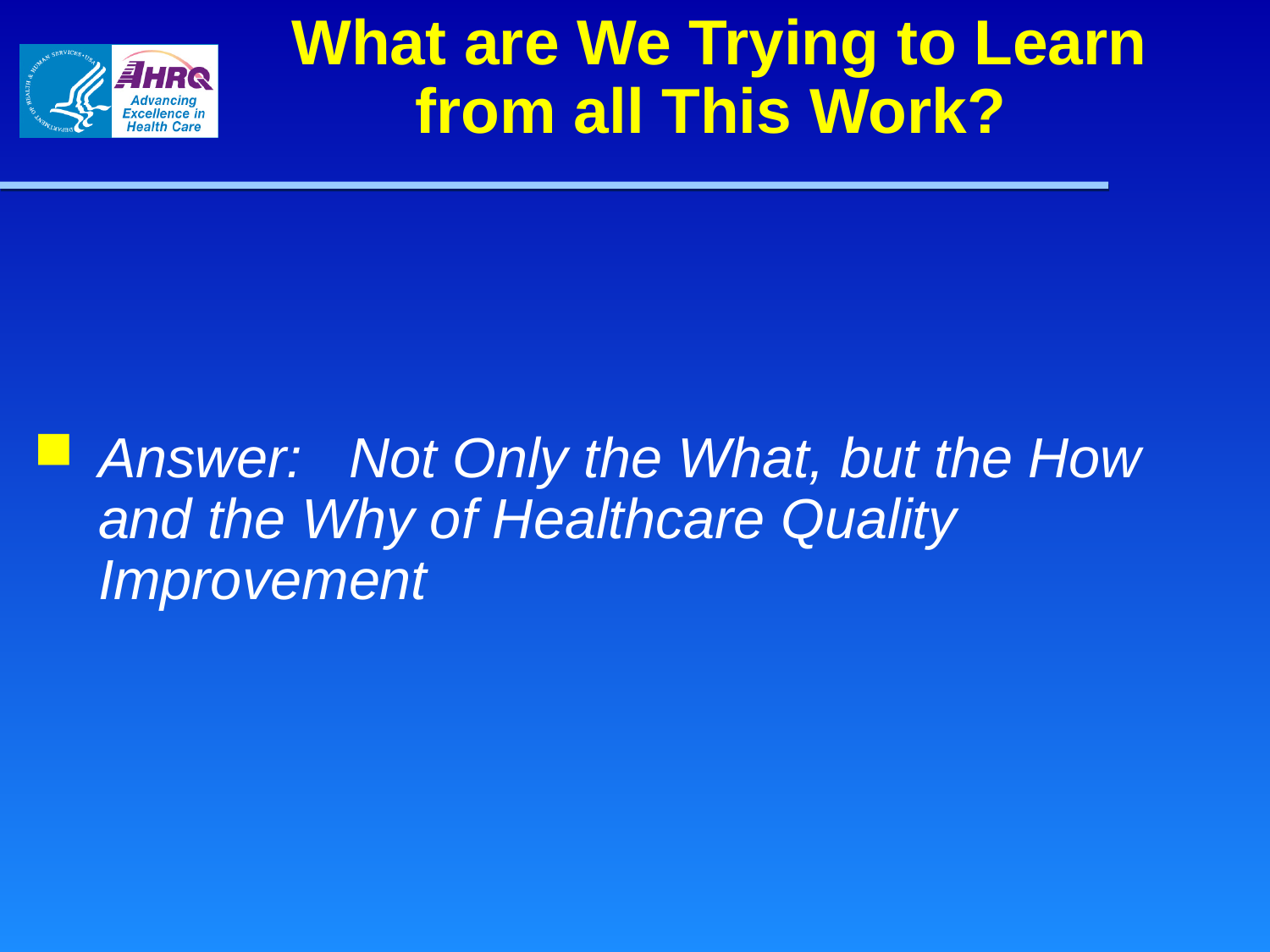

# What are We Trying to Learn from all This Work?
Answer:   Not Only the What, but the How and the Why of Healthcare Quality Improvement